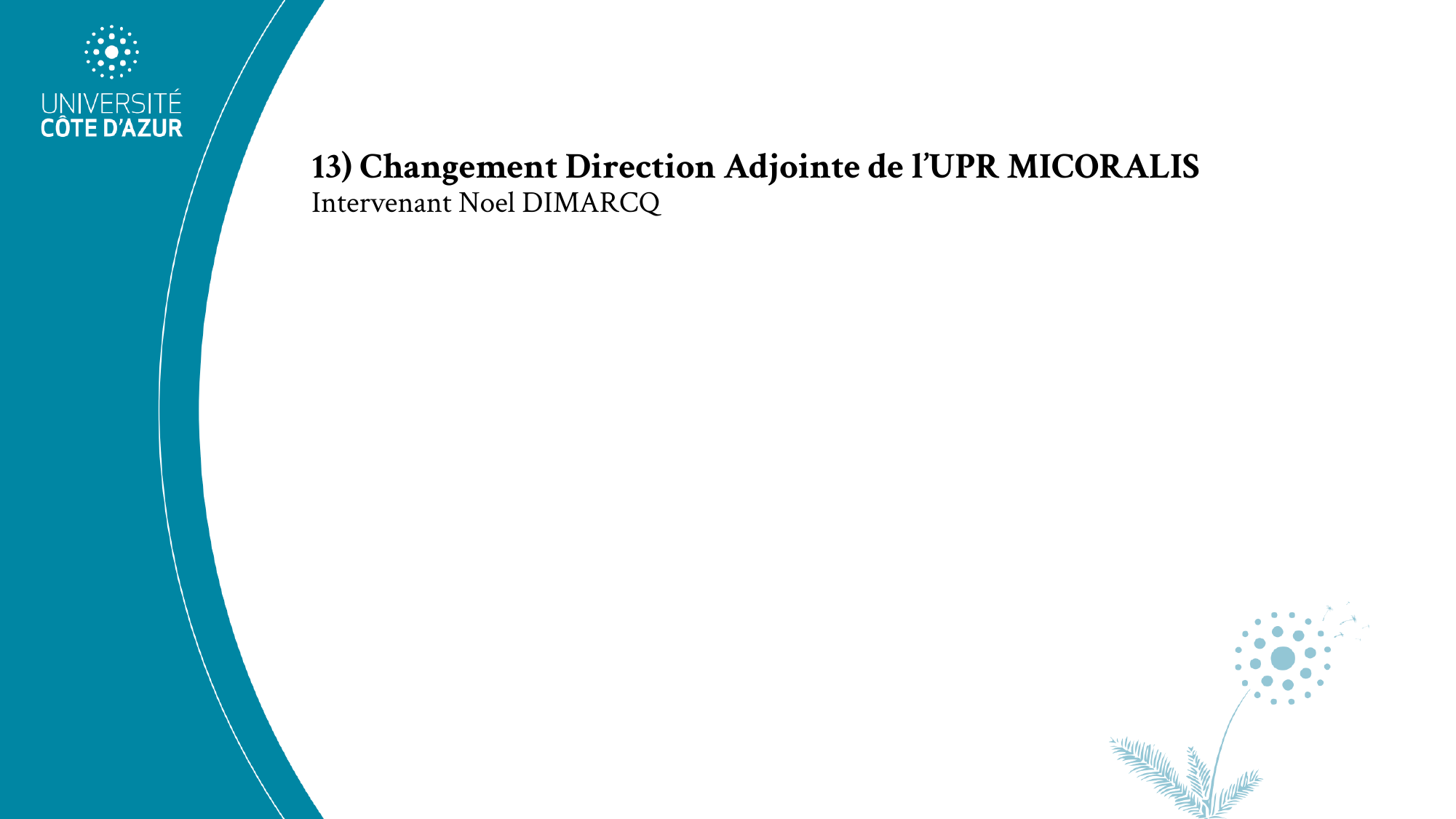

# 13) Changement Direction Adjointe de l’UPR MICORALIS Intervenant Noel DIMARCQ